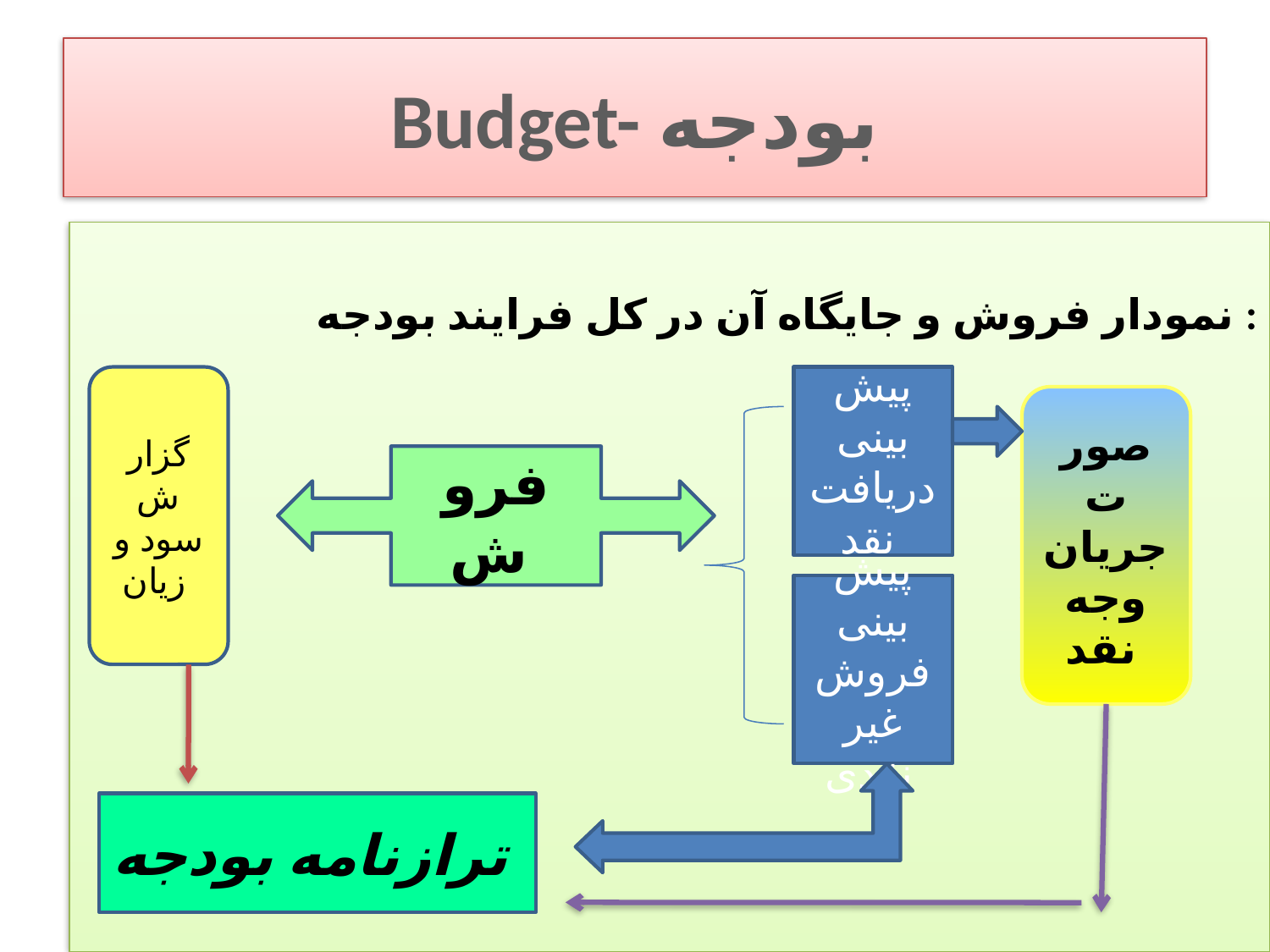

# Budget- بودجه

نمودار فروش و جایگاه آن در کل فرایند بودجه :

گزارش سود و زیان
پیش بینی دریافت نقد
صورت جریان وجه نقد

فروش
پیش بینی فروش غیر نقدی

ترازنامه بودجه